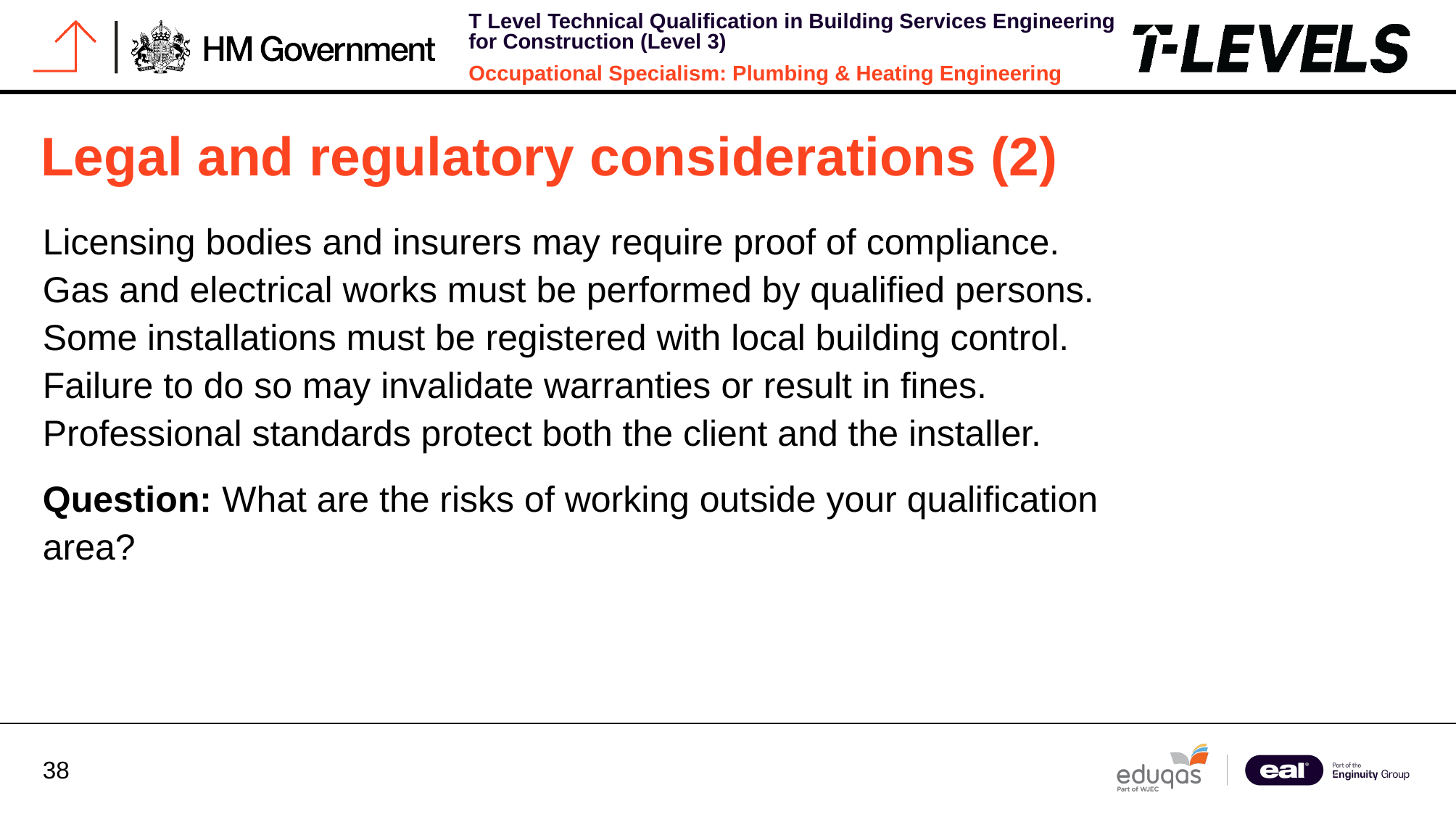

# Legal and regulatory considerations (2)
Licensing bodies and insurers may require proof of compliance. Gas and electrical works must be performed by qualified persons. Some installations must be registered with local building control. Failure to do so may invalidate warranties or result in fines. Professional standards protect both the client and the installer.
Question: What are the risks of working outside your qualification area?